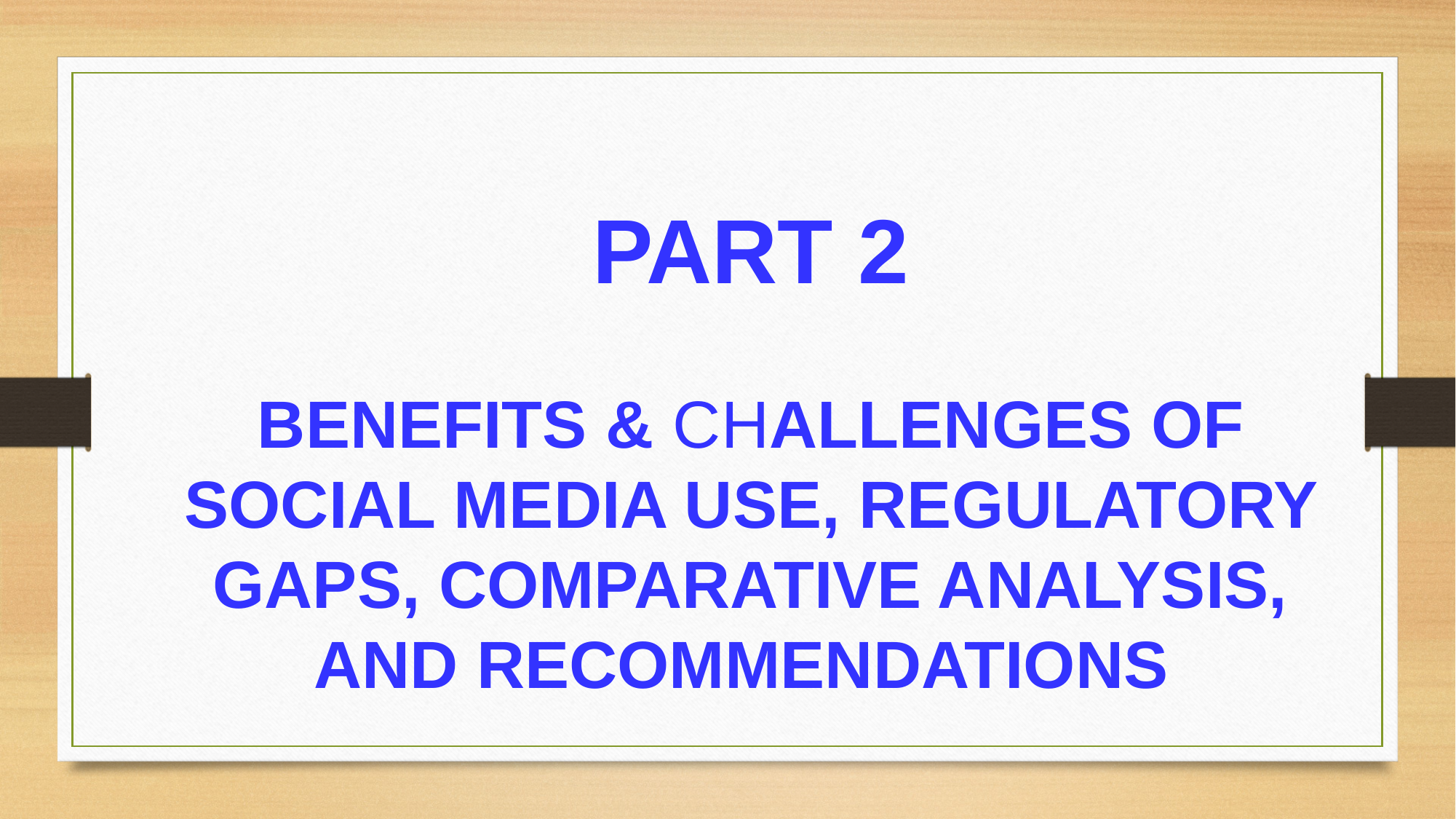

PART 2
BENEFITS & CHALLENGES OF SOCIAL MEDIA USE, REGULATORY GAPS, COMPARATIVE ANALYSIS, AND RECOMMENDATIONS